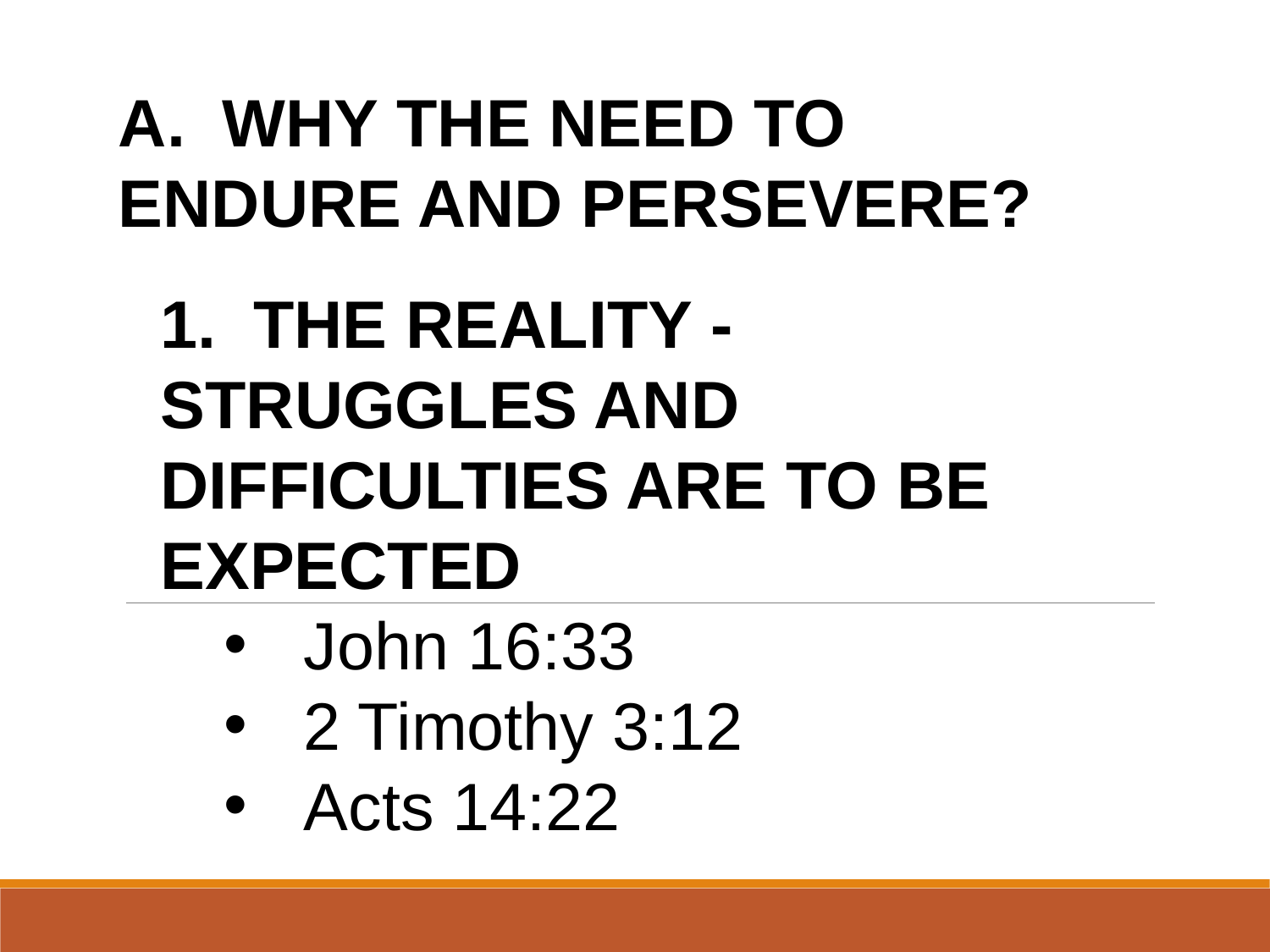

A.  WHY THE NEED TO ENDURE AND PERSEVERE?
1.  THE REALITY - STRUGGLES AND DIFFICULTIES ARE TO BE EXPECTED
John 16:33
2 Timothy 3:12
Acts 14:22